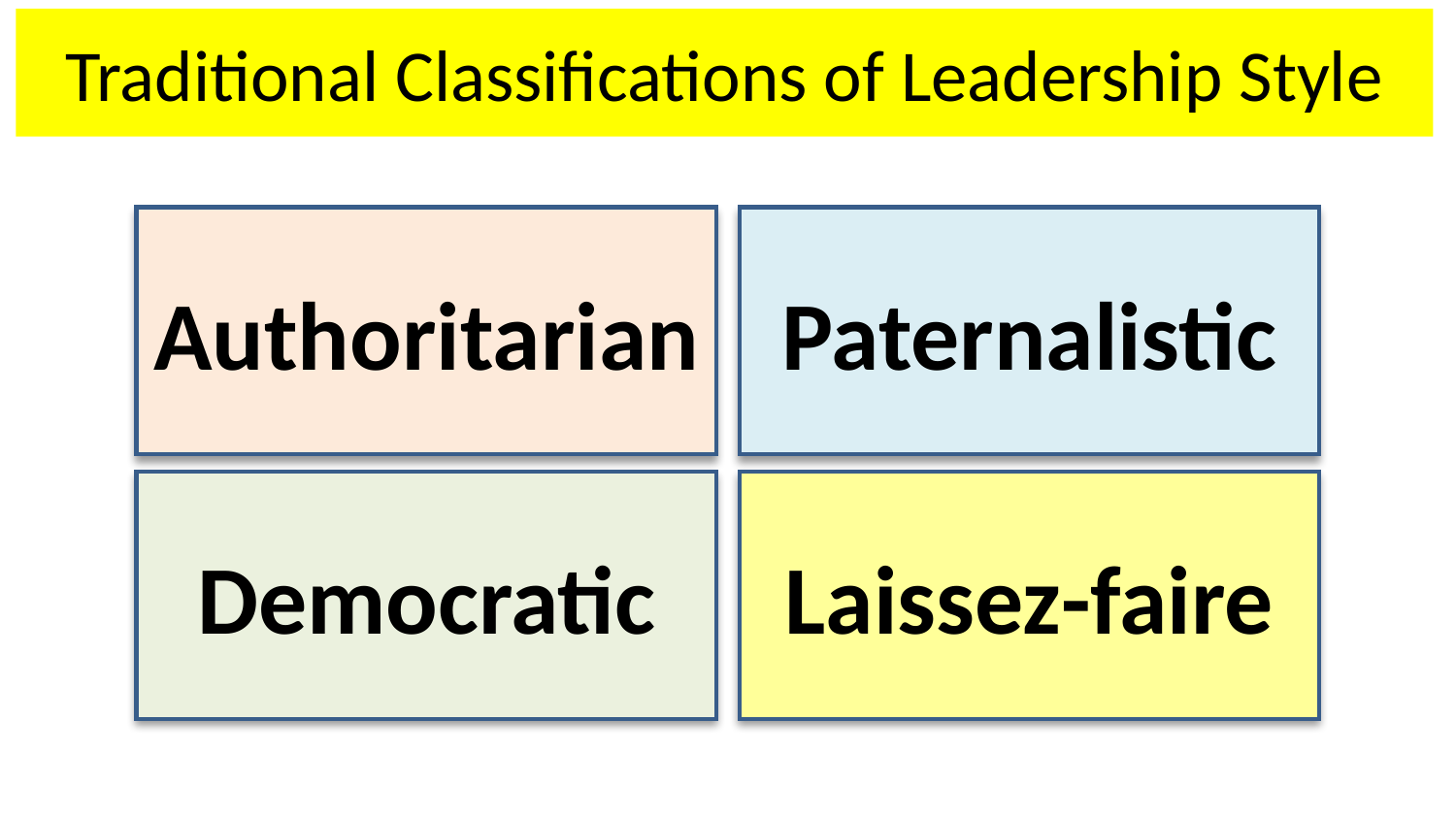

# Traditional Classifications of Leadership Style
Authoritarian
Paternalistic
Democratic
Laissez-faire